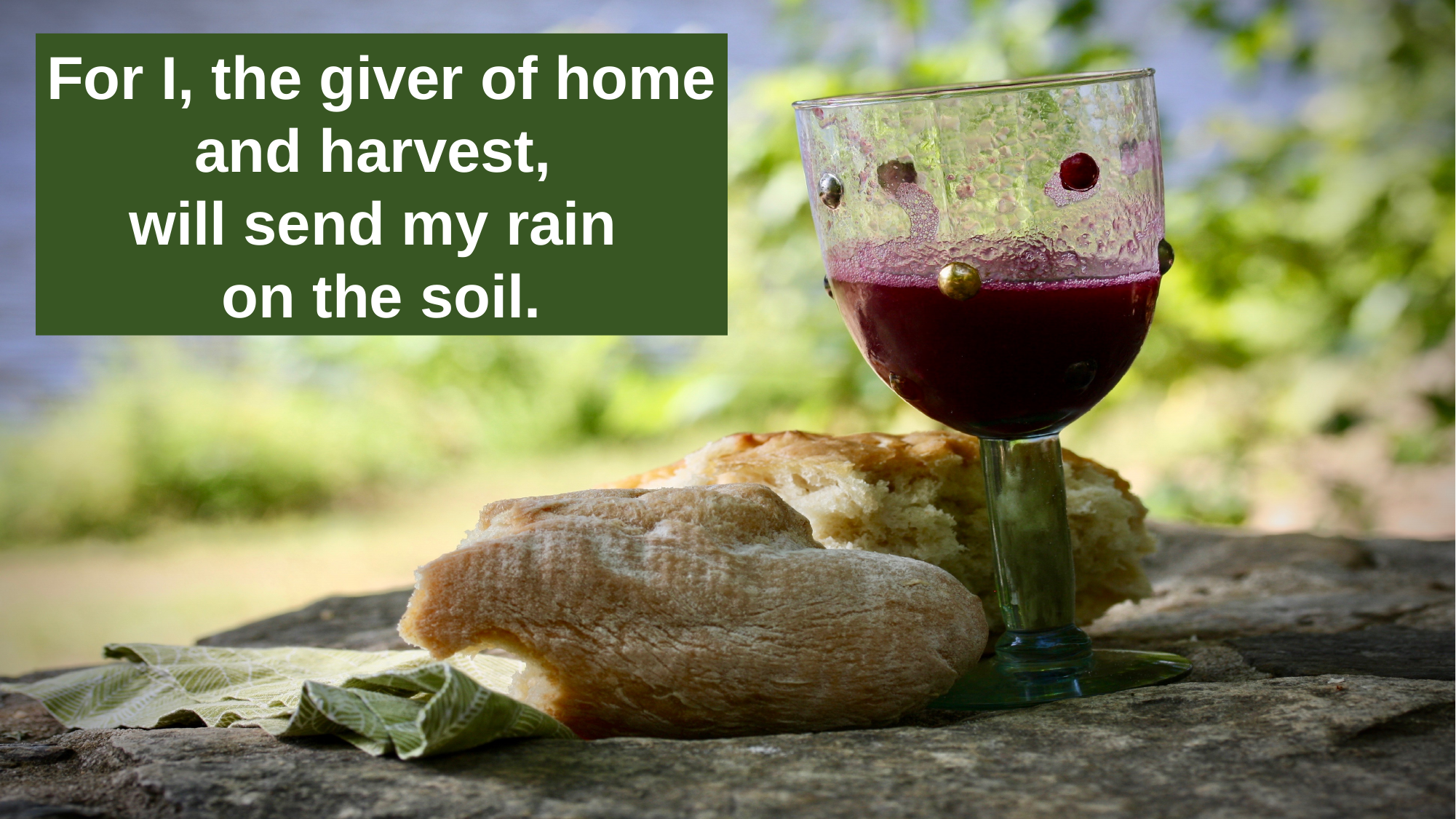

For I, the giver of home and harvest,
will send my rain
on the soil.